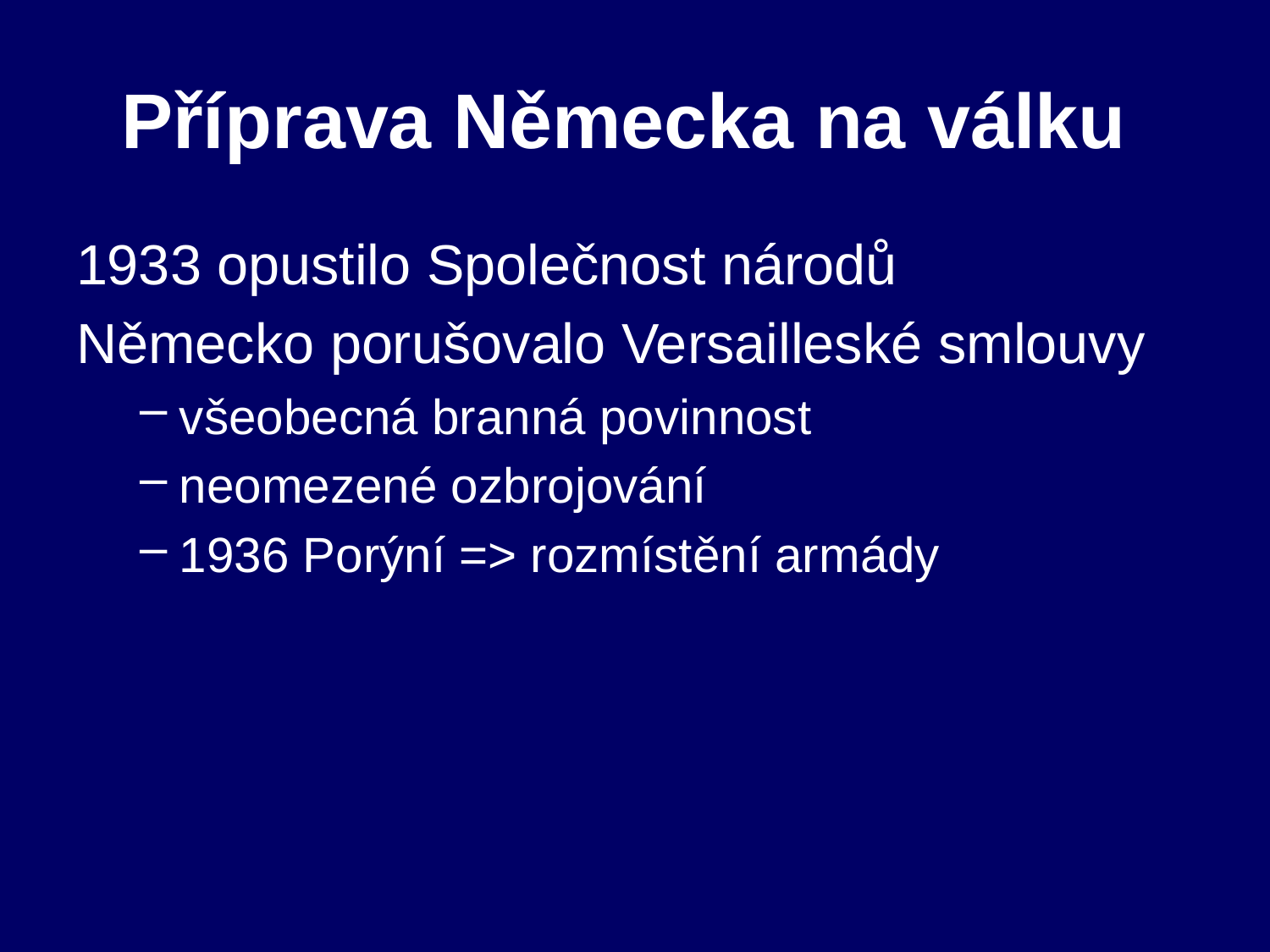

# Příprava Německa na válku
1933 opustilo Společnost národů
Německo porušovalo Versailleské smlouvy
všeobecná branná povinnost
neomezené ozbrojování
1936 Porýní => rozmístění armády